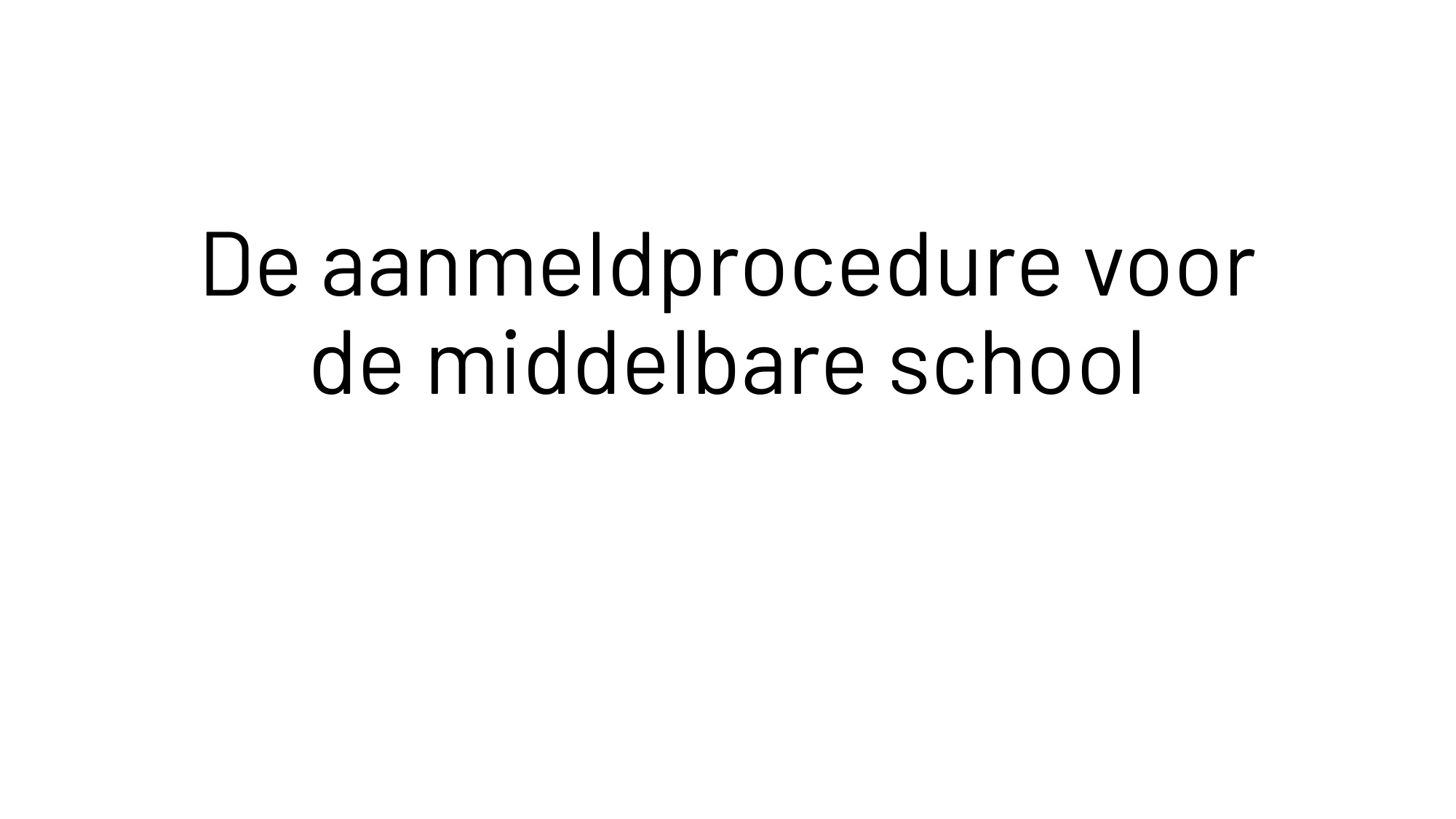

# De aanmeldprocedure voor de middelbare school